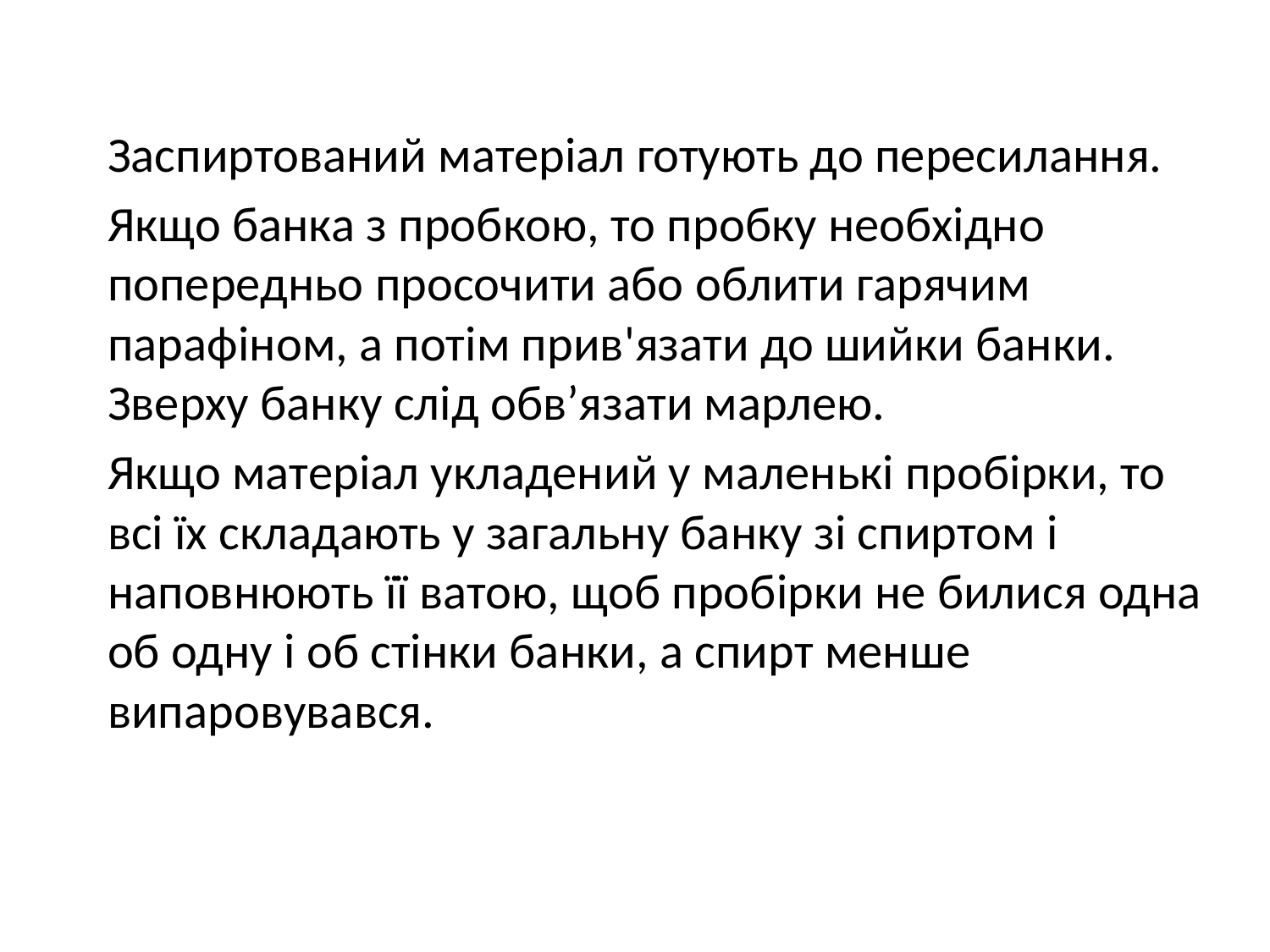

Заспиртований матеріал готують до пересилання.
Якщо банка з пробкою, то пробку необхідно попередньо просочити або облити гарячим парафіном, а потім прив'язати до шийки банки. Зверху банку слід обв’язати марлею.
Якщо матеріал укладений у маленькі пробірки, то всі їх складають у загальну банку зі спиртом і наповнюють її ватою, щоб пробірки не билися одна об одну і об стінки банки, а спирт менше випаровувався.